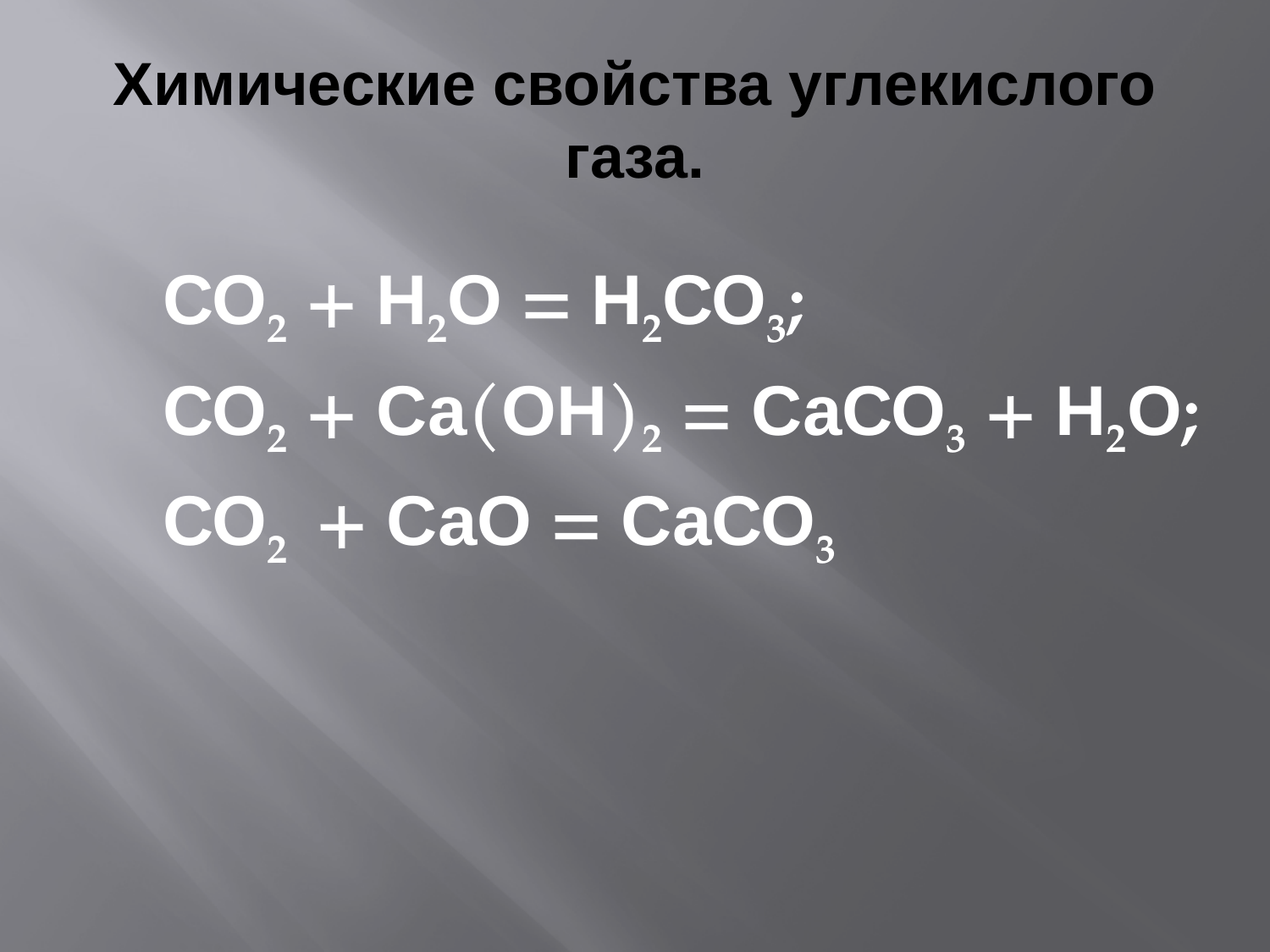

# Химические свойства углекислого газа.
СО2 + Н2О = Н2СО3;
СО2 + Са(ОН)2 = СаСО3 + Н2О;
СО2  + СаО = СаСО3